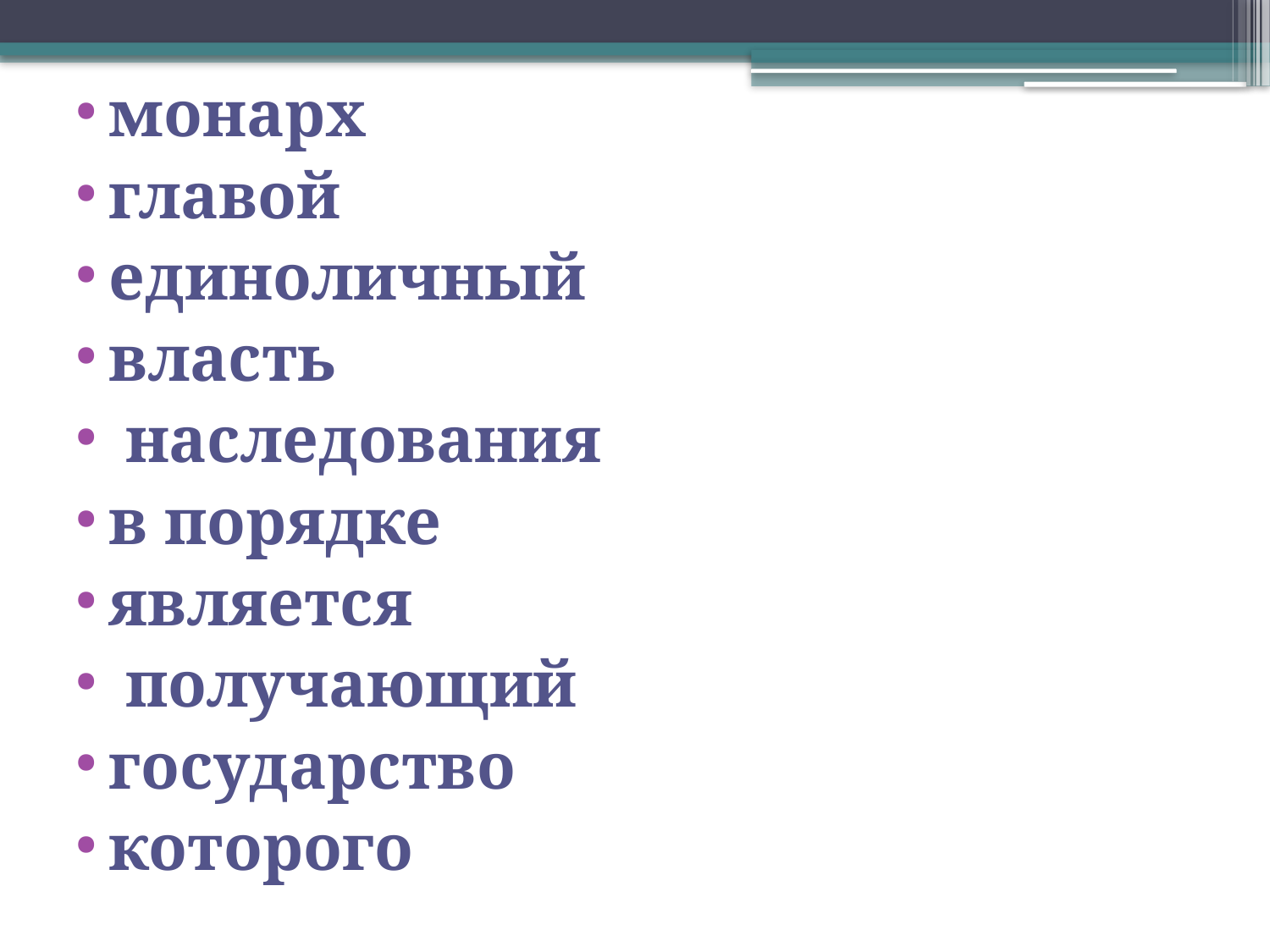

монарх
главой
единоличный
власть
 наследования
в порядке
является
 получающий
государство
которого